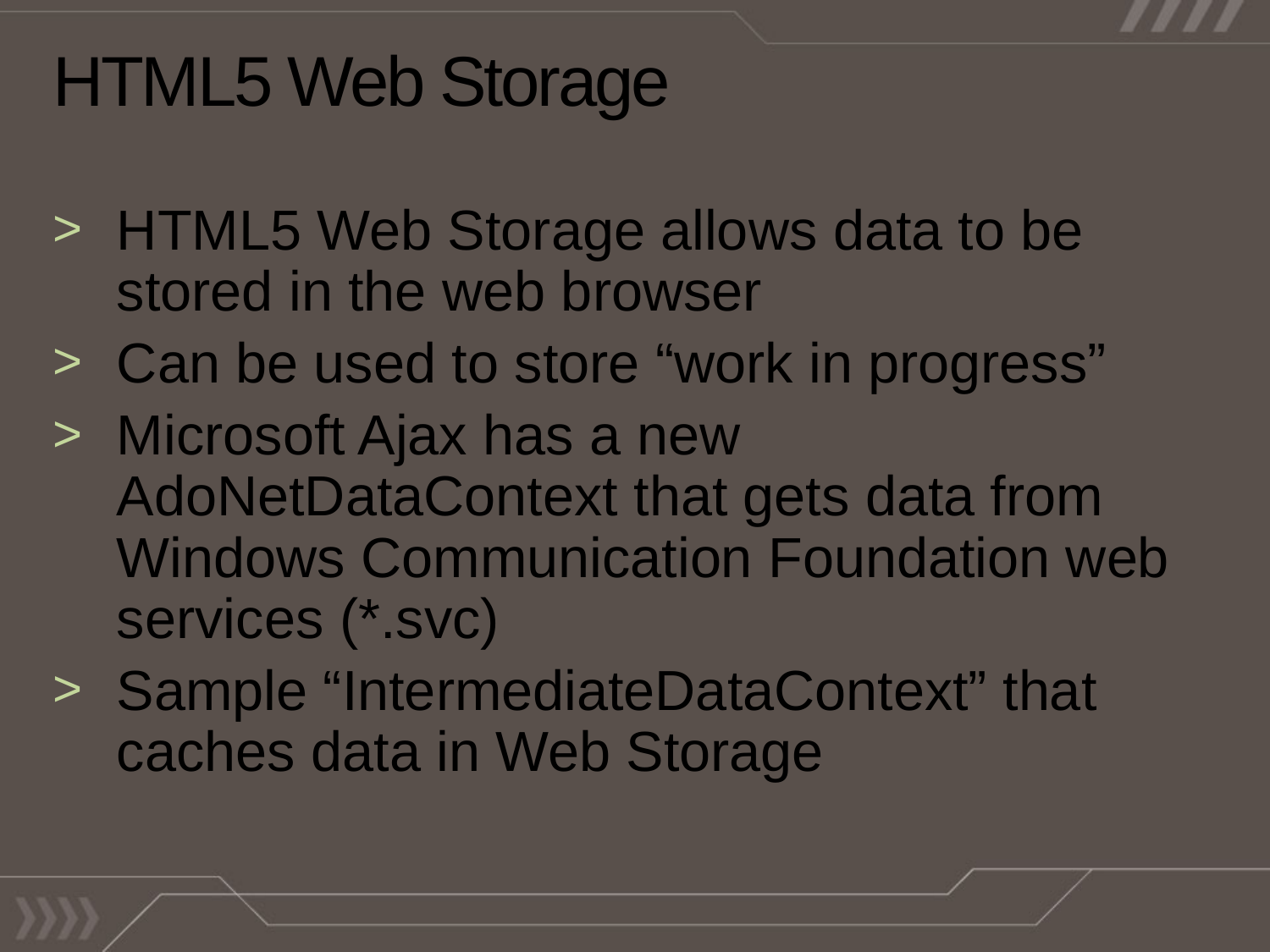

# HTML5 Web Storage
HTML5 Web Storage allows data to be stored in the web browser
Can be used to store “work in progress”
Microsoft Ajax has a new AdoNetDataContext that gets data from Windows Communication Foundation web services (*.svc)
Sample “IntermediateDataContext” that caches data in Web Storage